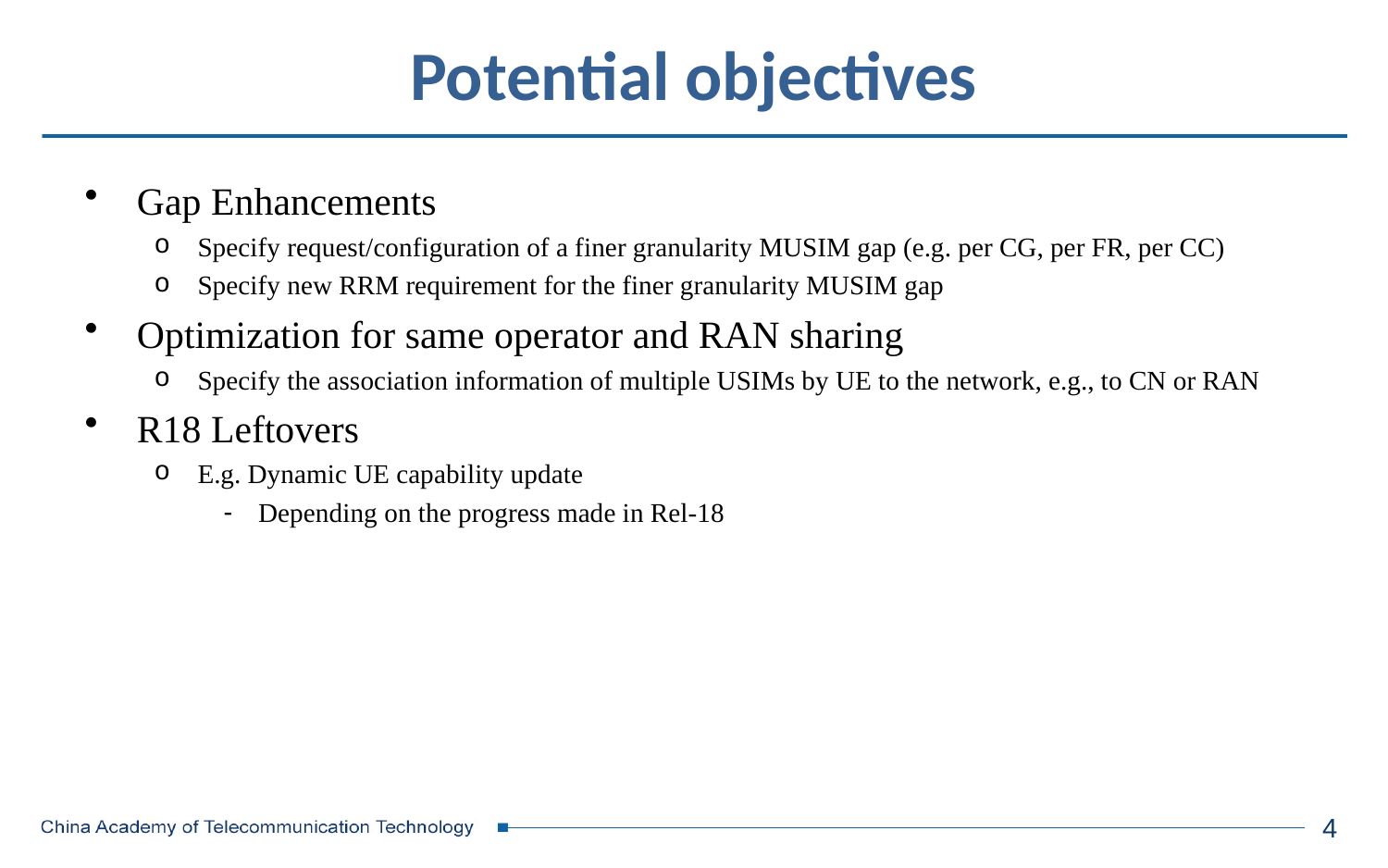

# Potential objectives
Gap Enhancements
Specify request/configuration of a finer granularity MUSIM gap (e.g. per CG, per FR, per CC)
Specify new RRM requirement for the finer granularity MUSIM gap
Optimization for same operator and RAN sharing
Specify the association information of multiple USIMs by UE to the network, e.g., to CN or RAN
R18 Leftovers
E.g. Dynamic UE capability update
Depending on the progress made in Rel-18

4